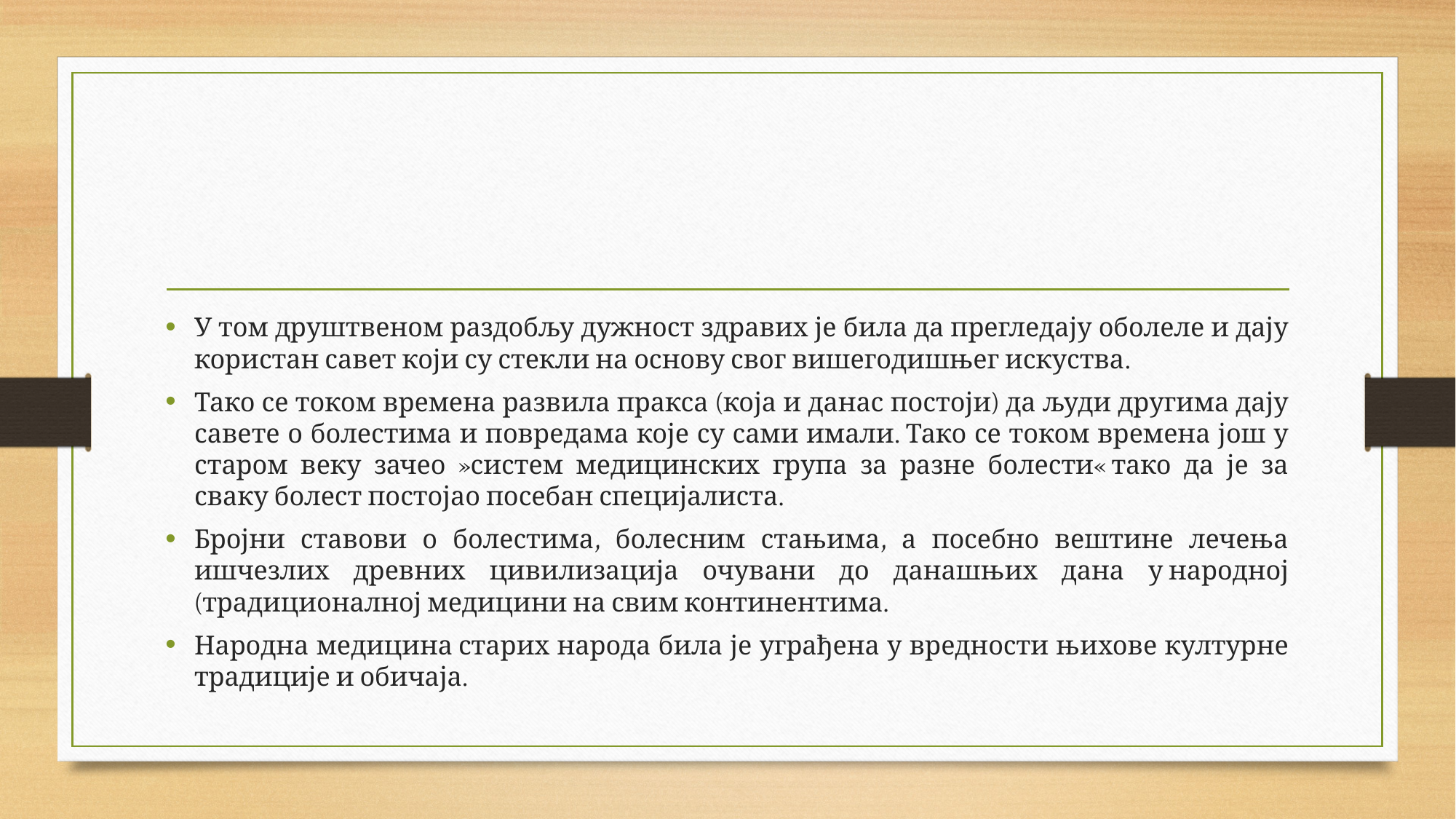

У том друштвеном раздобљу дужност здравих је била да прегледају оболеле и дају користан савет који су стекли на основу свог вишегодишњег искуства.
Тако се током времена развила пракса (која и данас постоји) да људи другима дају савете о болестима и повредама које су сами имали. Тако се током времена још у старом веку зачео »систем медицинских група за разне болести« тако да је за сваку болест постојао посебан специјалиста.
Бројни ставови о болестима, болесним стањима, а посебно вештине лечења ишчезлих древних цивилизација очувани до данашњих дана у народној (традиционалној медицини на свим континентима.
Народна медицина старих народа била је уграђена у вредности њихове културне традиције и обичаја.